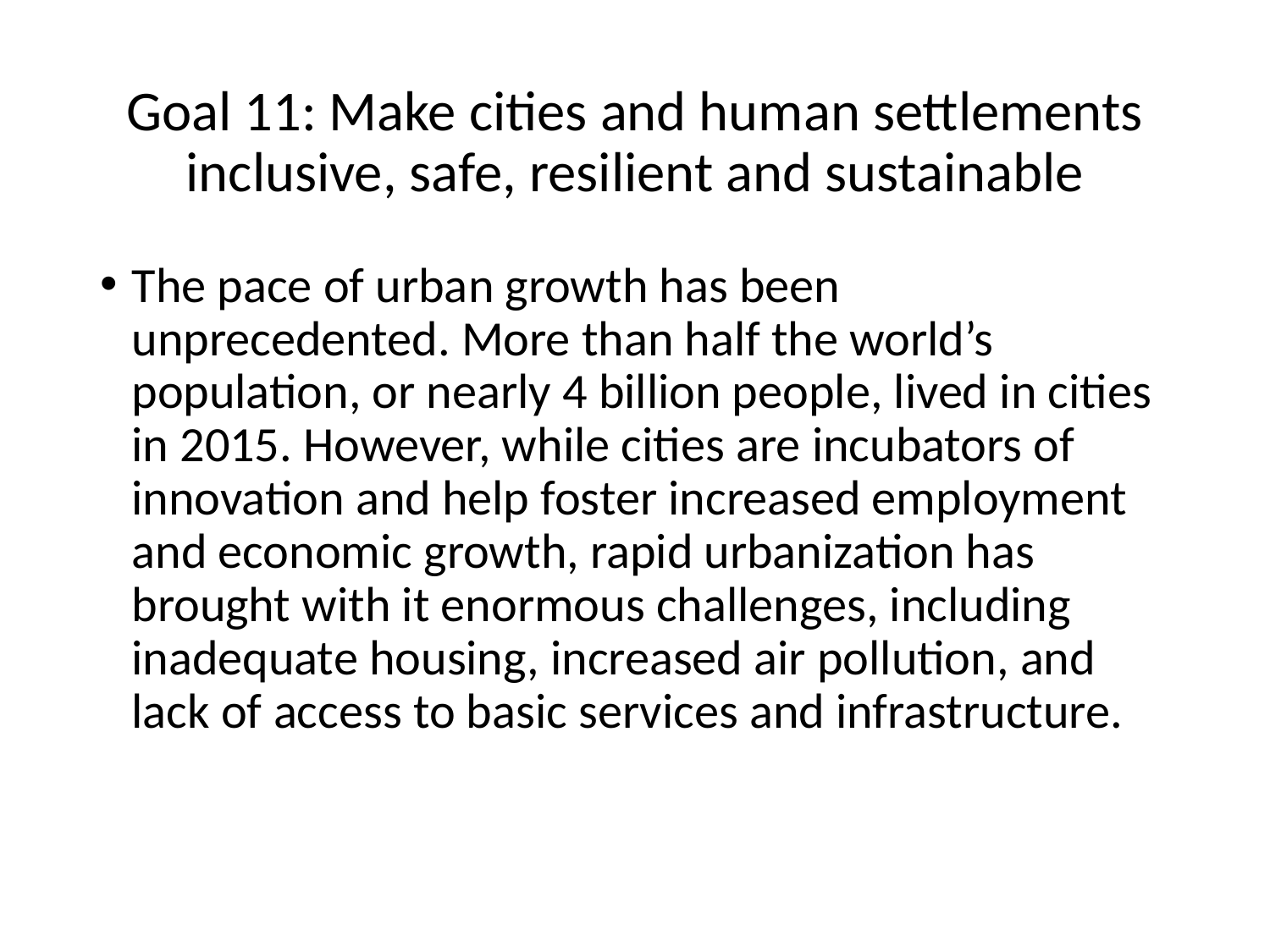

# Goal 11: Make cities and human settlements inclusive, safe, resilient and sustainable
The pace of urban growth has been unprecedented. More than half the world’s population, or nearly 4 billion people, lived in cities in 2015. However, while cities are incubators of innovation and help foster increased employment and economic growth, rapid urbanization has brought with it enormous challenges, including inadequate housing, increased air pollution, and lack of access to basic services and infrastructure.